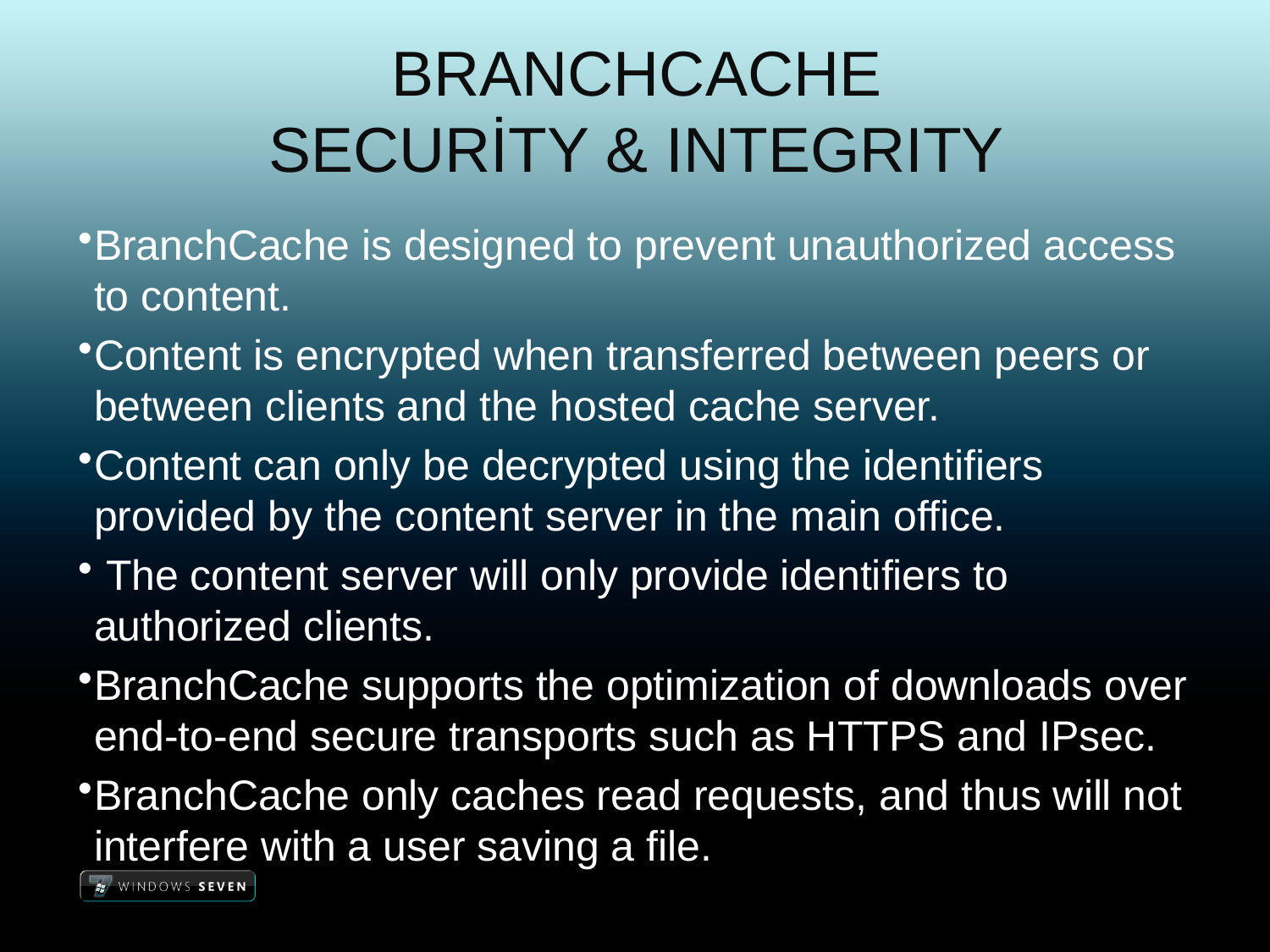

# Branchcache security & INTEGRITY
BranchCache is designed to prevent unauthorized access to content.
Content is encrypted when transferred between peers or between clients and the hosted cache server.
Content can only be decrypted using the identifiers provided by the content server in the main office.
 The content server will only provide identifiers to authorized clients.
BranchCache supports the optimization of downloads over end-to-end secure transports such as HTTPS and IPsec.
BranchCache only caches read requests, and thus will not interfere with a user saving a file.